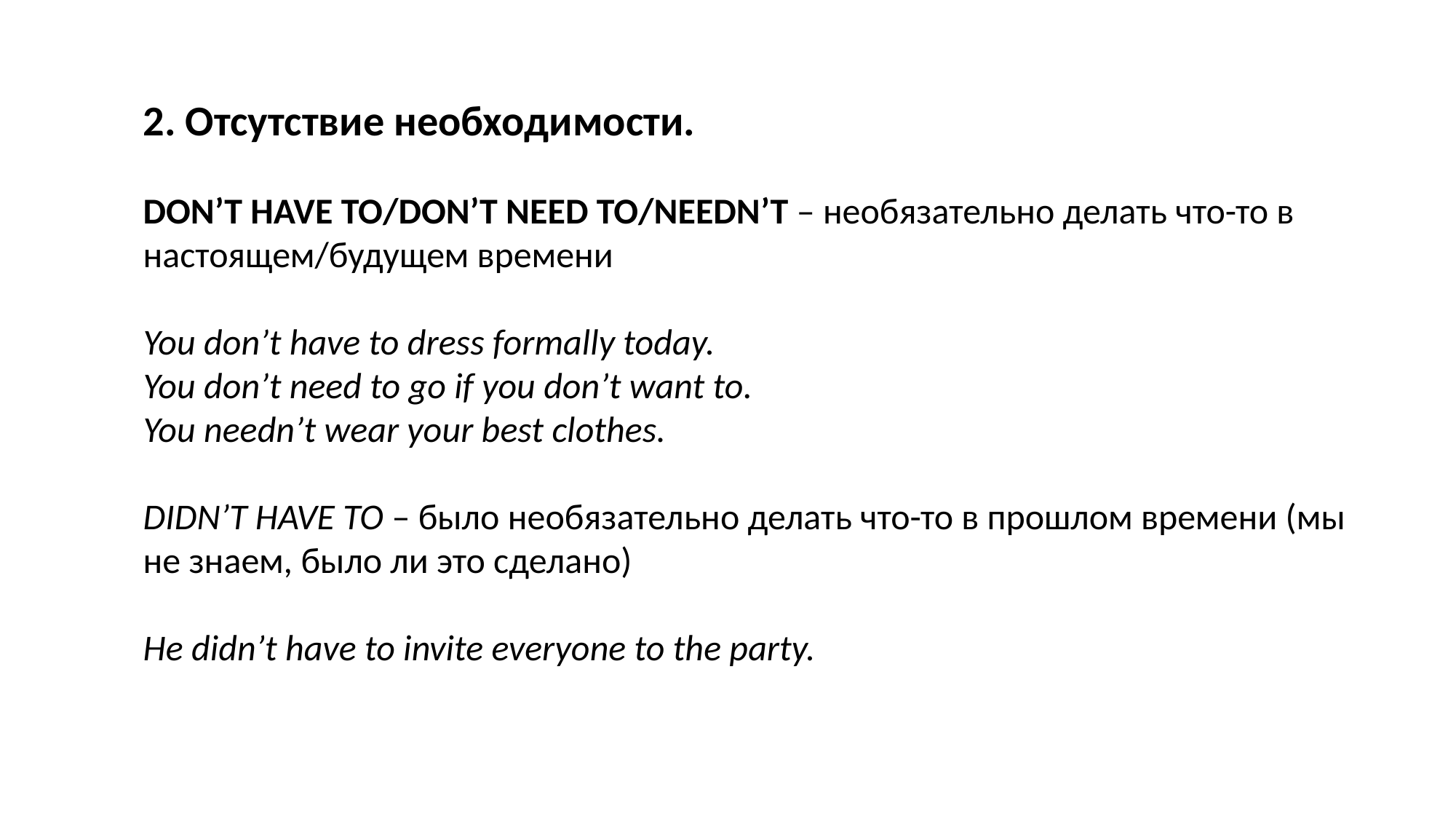

2. Отсутствие необходимости.

DON’T HAVE TO/DON’T NEED TO/NEEDN’T – необязательно делать что-то в настоящем/будущем времени

You don’t have to dress formally today.
You don’t need to go if you don’t want to.
You needn’t wear your best clothes.

DIDN’T HAVE TO – было необязательно делать что-то в прошлом времени (мы не знаем, было ли это сделано)

He didn’t have to invite everyone to the party.